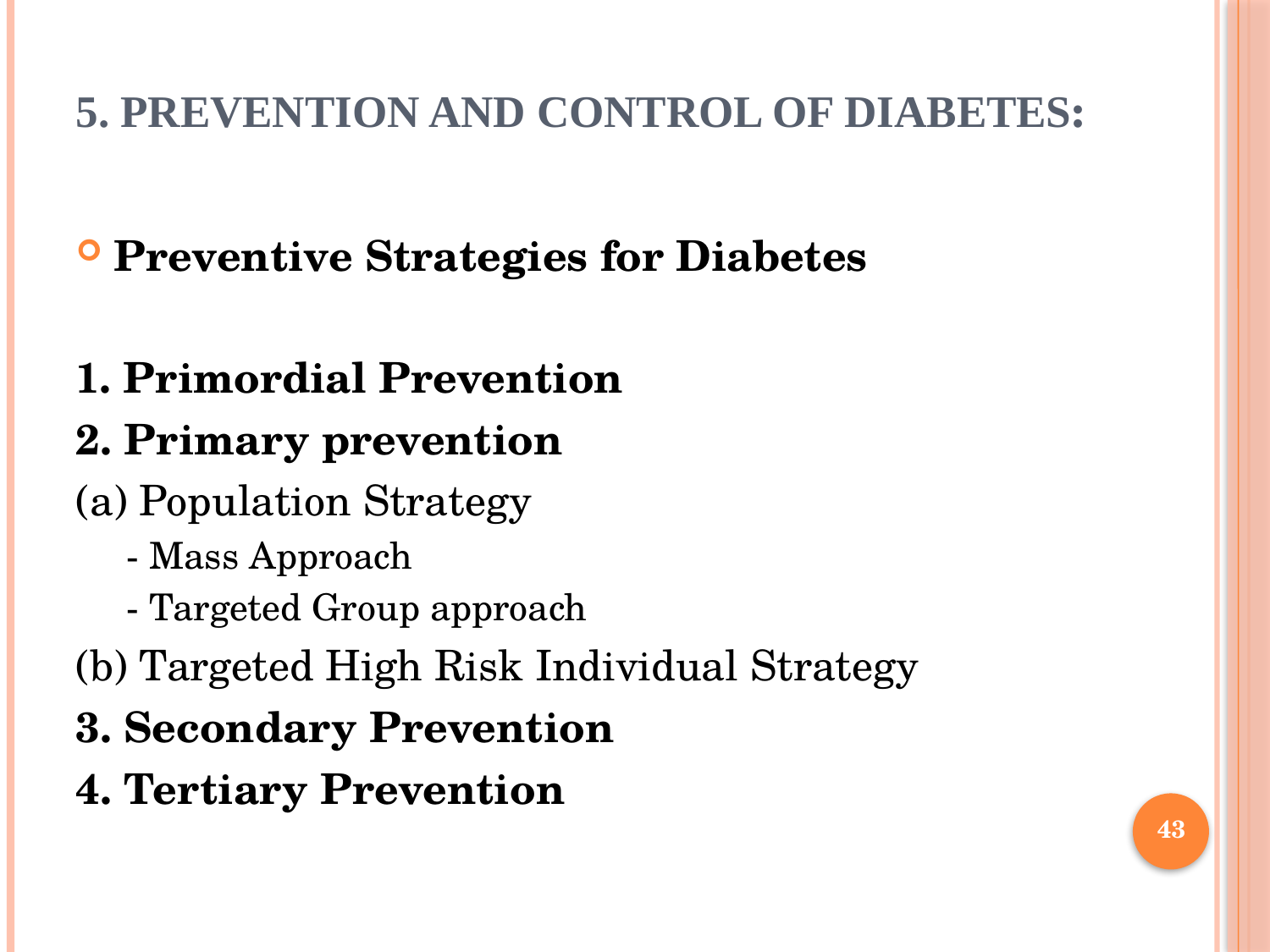

# 5. Prevention and Control of Diabetes:
Preventive Strategies for Diabetes

1. Primordial Prevention
2. Primary prevention
(a) Population Strategy
- Mass Approach
- Targeted Group approach
(b) Targeted High Risk Individual Strategy
3. Secondary Prevention
4. Tertiary Prevention
43